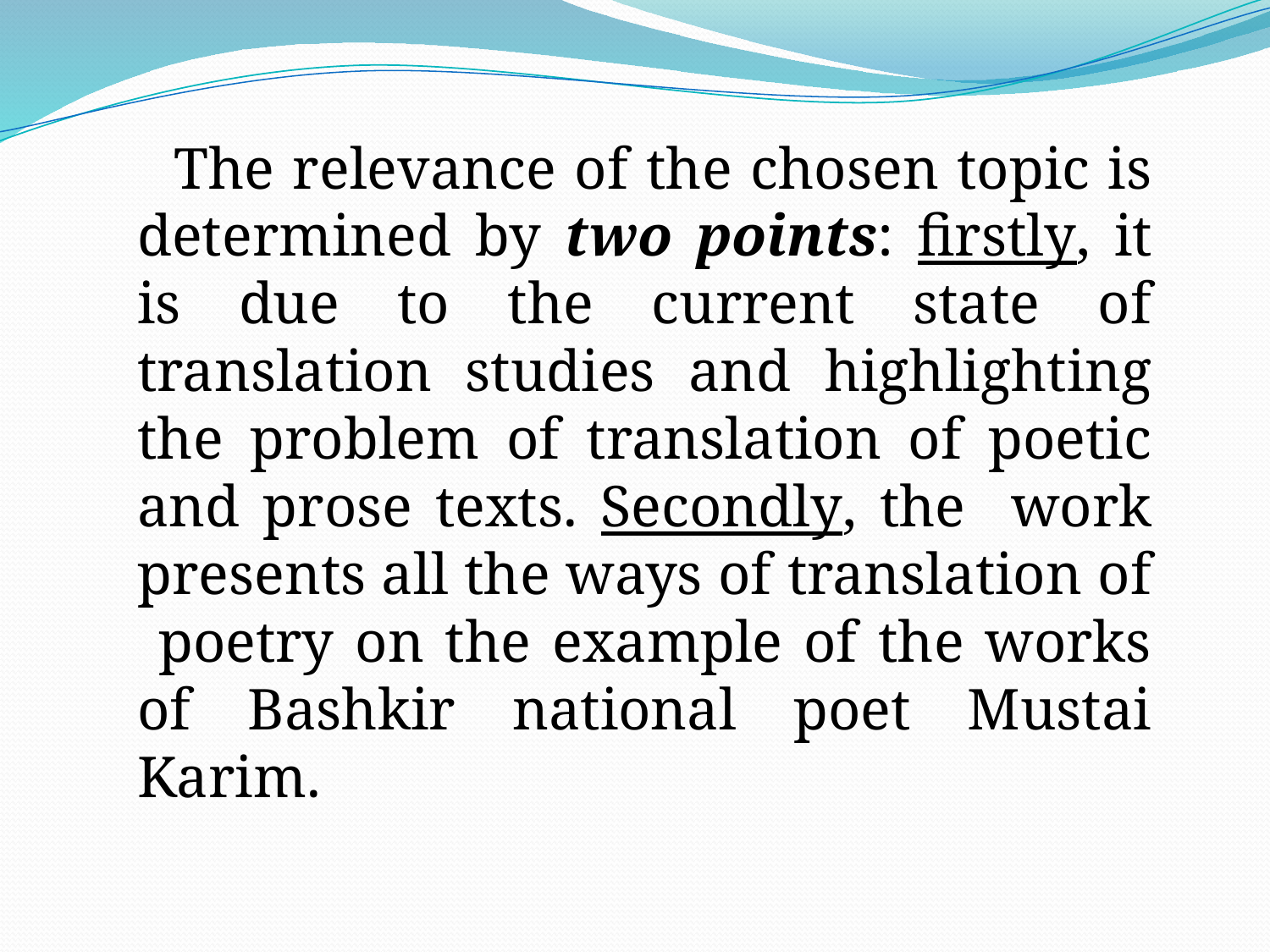

The relevance of the chosen topic is determined by two points: firstly, it is due to the current state of translation studies and highlighting the problem of translation of poetic and prose texts. Secondly, the  work presents all the ways of translation of  poetry on the example of the works of Bashkir national poet Mustai Karim.